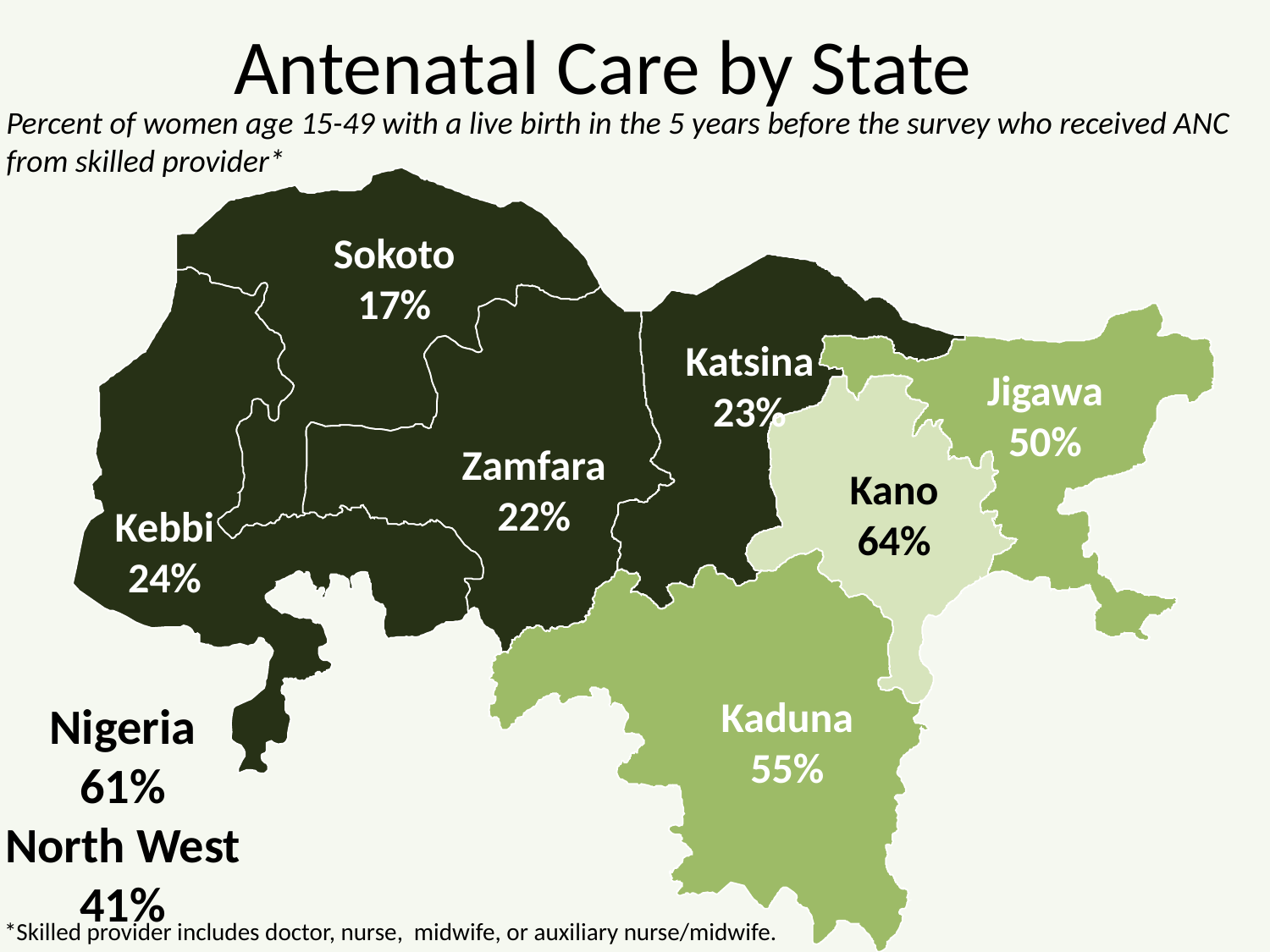

Antenatal Care by State
Percent of women age 15-49 with a live birth in the 5 years before the survey who received ANC from skilled provider*

Sokoto
17%
Katsina
23%
Jigawa
50%
Zamfara
22%
Kano
64%
Kebbi
24%
Kaduna
55%
Nigeria
61%
North West
41%
*Skilled provider includes doctor, nurse,  midwife, or auxiliary nurse/midwife.